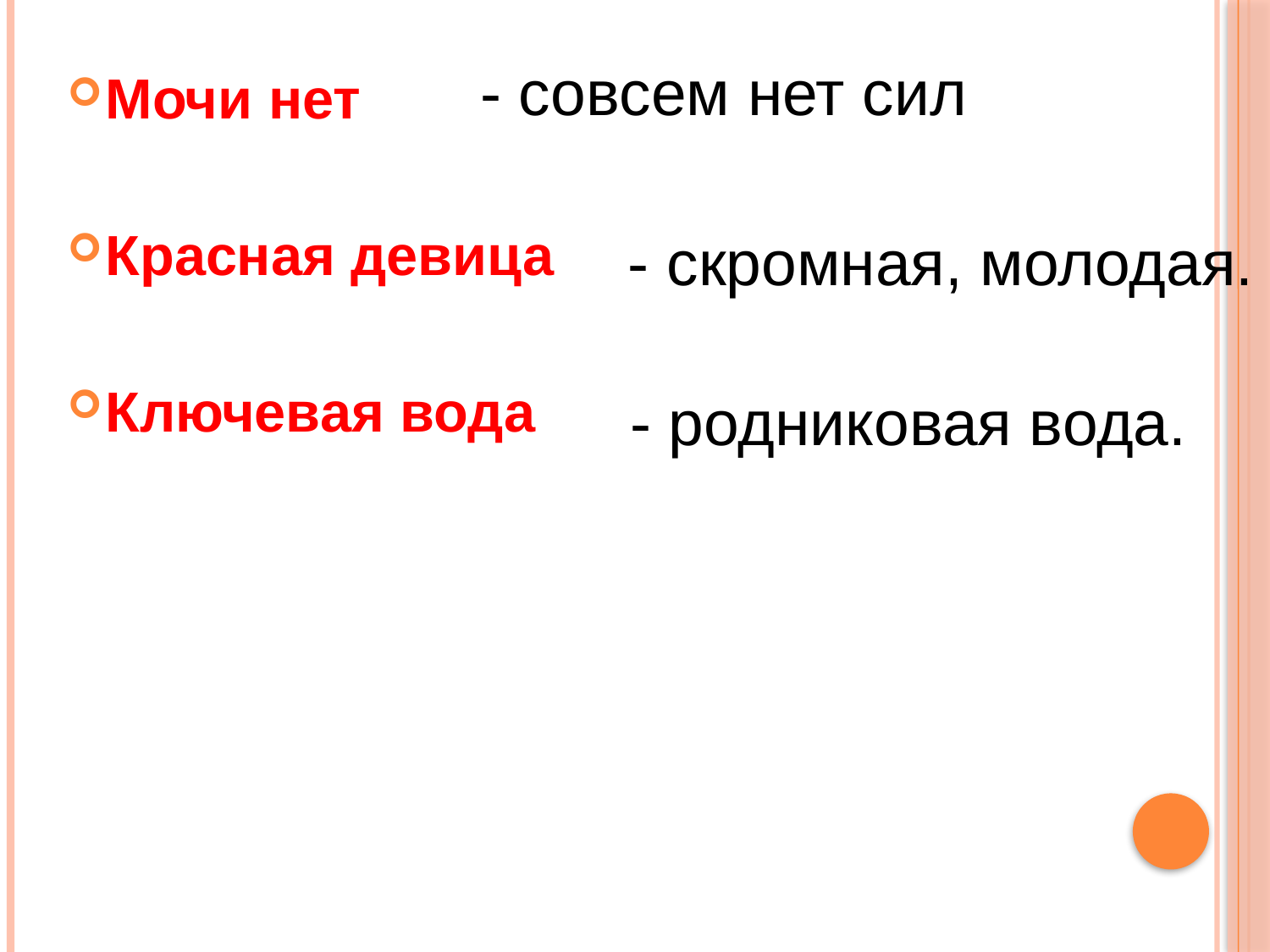

- совсем нет сил
Мочи нет

Красная девица

Ключевая вода
- скромная, молодая.
- родниковая вода.